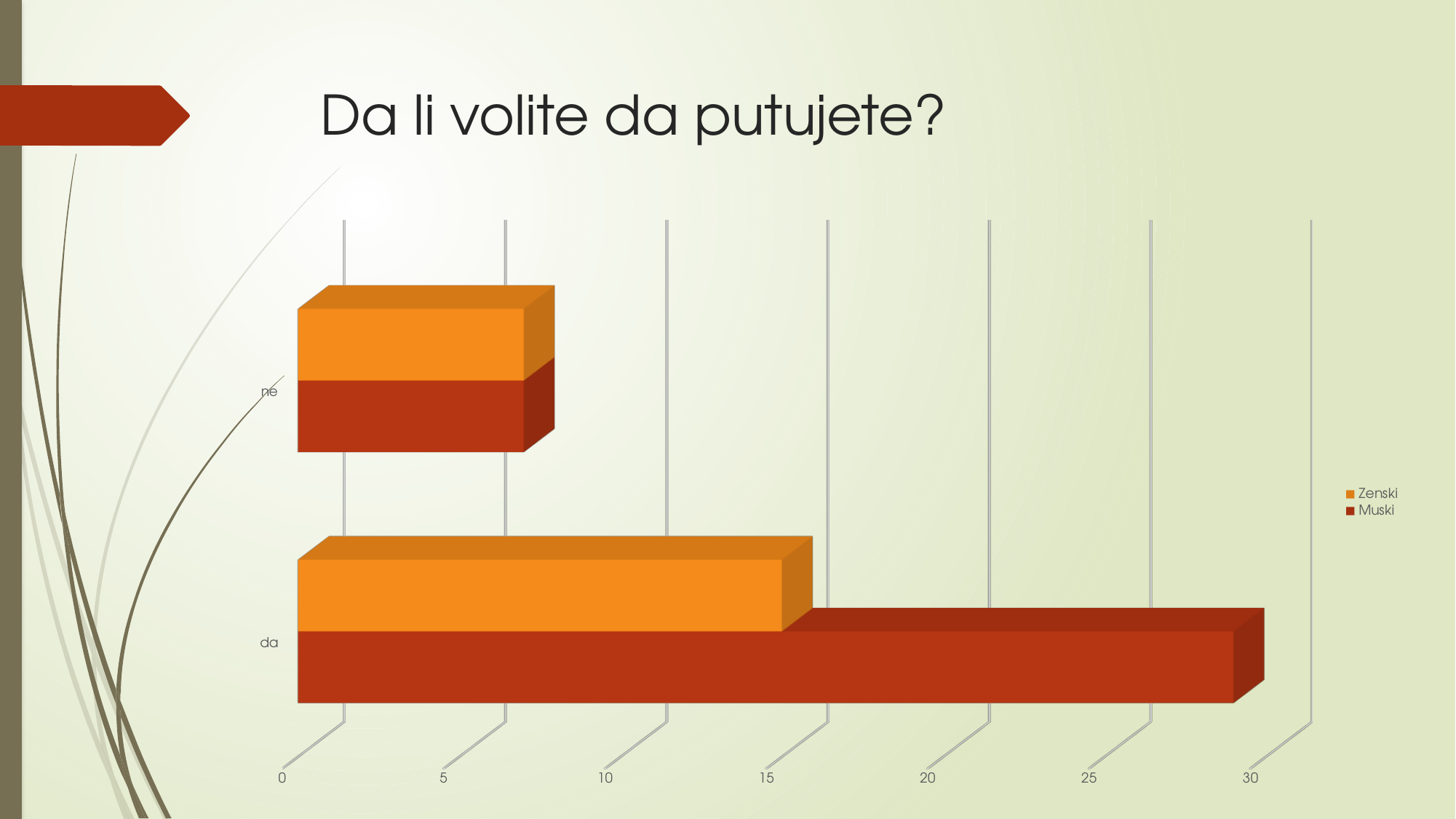

# Da li volite da putujete?

[unsupported chart]